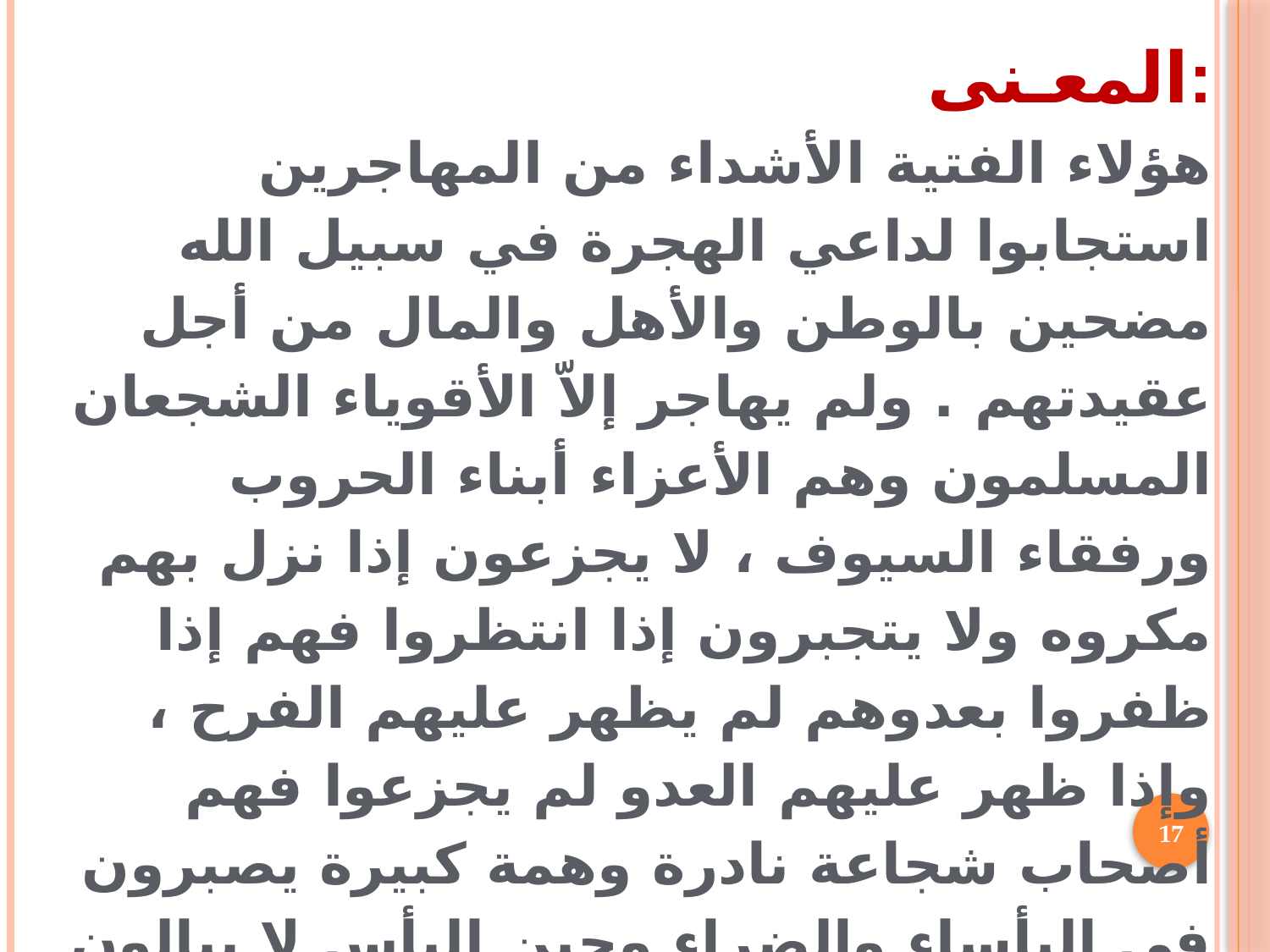

المعـنى:
 هؤلاء الفتية الأشداء من المهاجرين استجابوا لداعي الهجرة في سبيل الله مضحين بالوطن والأهل والمال من أجل عقيدتهم . ولم يهاجر إلاّ الأقوياء الشجعان المسلمون وهم الأعزاء أبناء الحروب ورفقاء السيوف ، لا يجزعون إذا نزل بهم مكروه ولا يتجبرون إذا انتظروا فهم إذا ظفروا بعدوهم لم يظهر عليهم الفرح ، وإذا ظهر عليهم العدو لم يجزعوا فهم أصحاب شجاعة نادرة وهمة كبيرة يصبرون في البأساء والضراء وحين البأس لا يبالون بالخطوب إذا نزلت ، قاماتهم طويلة ، وأخلاقهم عظيمة ، وبشرتهم بيضاء ، يمشون في رفق ووقار لأنهم سادة أشراف ، لا يهزمون فيتبع الطعن في ظهورهم بل يقدمون على أعدائهم فيقع الطعن في نحورهم ، وهم لا يتأخرون عن الموت إذا تأخر غيرهم عنه ونكص على عقبيه .
17